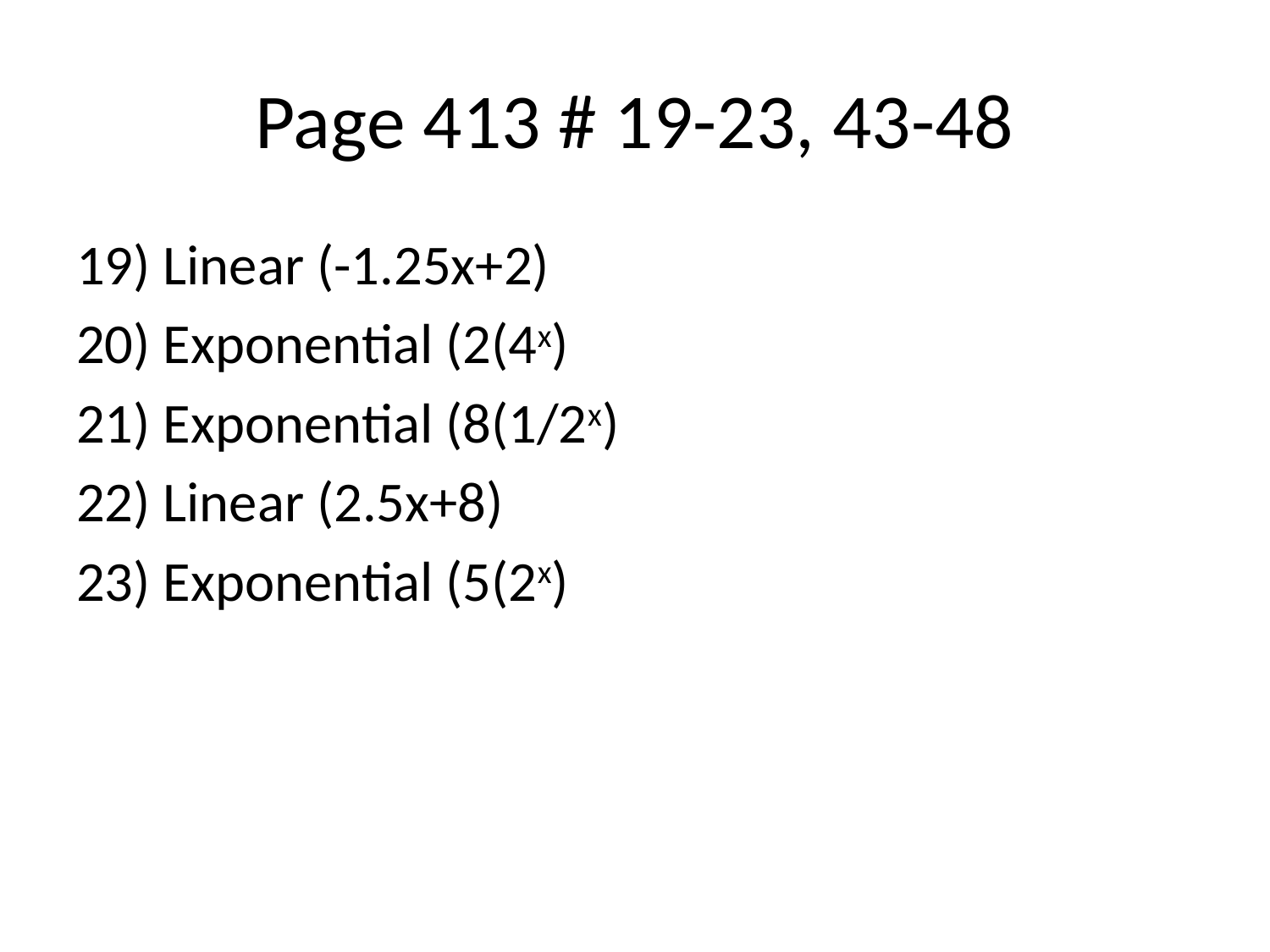

# Page 413 # 19-23, 43-48
19) Linear (-1.25x+2)
20) Exponential (2(4x)
21) Exponential (8(1/2x)
22) Linear (2.5x+8)
23) Exponential (5(2x)